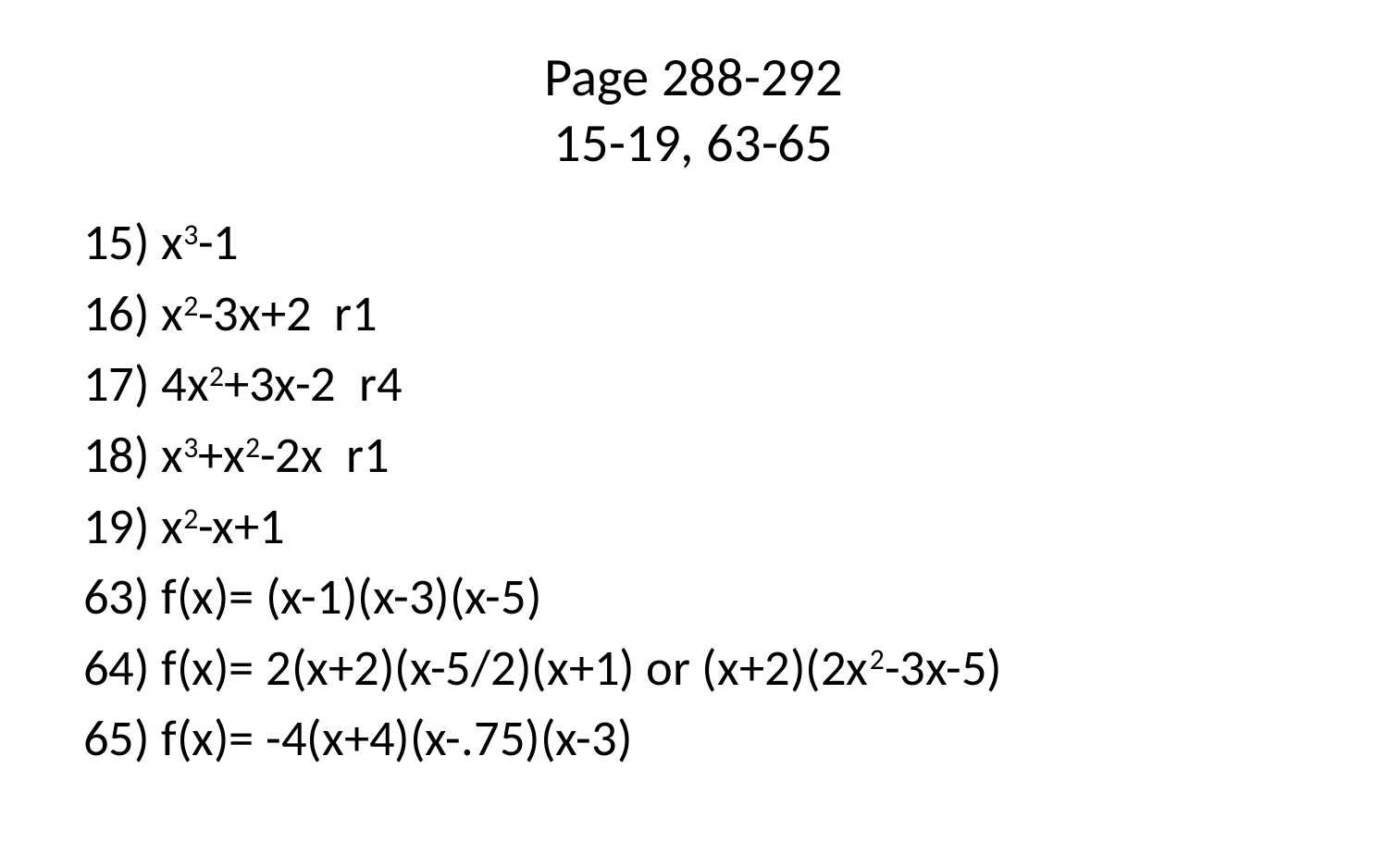

# Page 288-292 15-19, 63-65
15) x3-1
16) x2-3x+2  r1
17) 4x2+3x-2  r4
18) x3+x2-2x  r1
19) x2-x+1
63) f(x)= (x-1)(x-3)(x-5)
64) f(x)= 2(x+2)(x-5/2)(x+1) or (x+2)(2x2-3x-5)
65) f(x)= -4(x+4)(x-.75)(x-3)